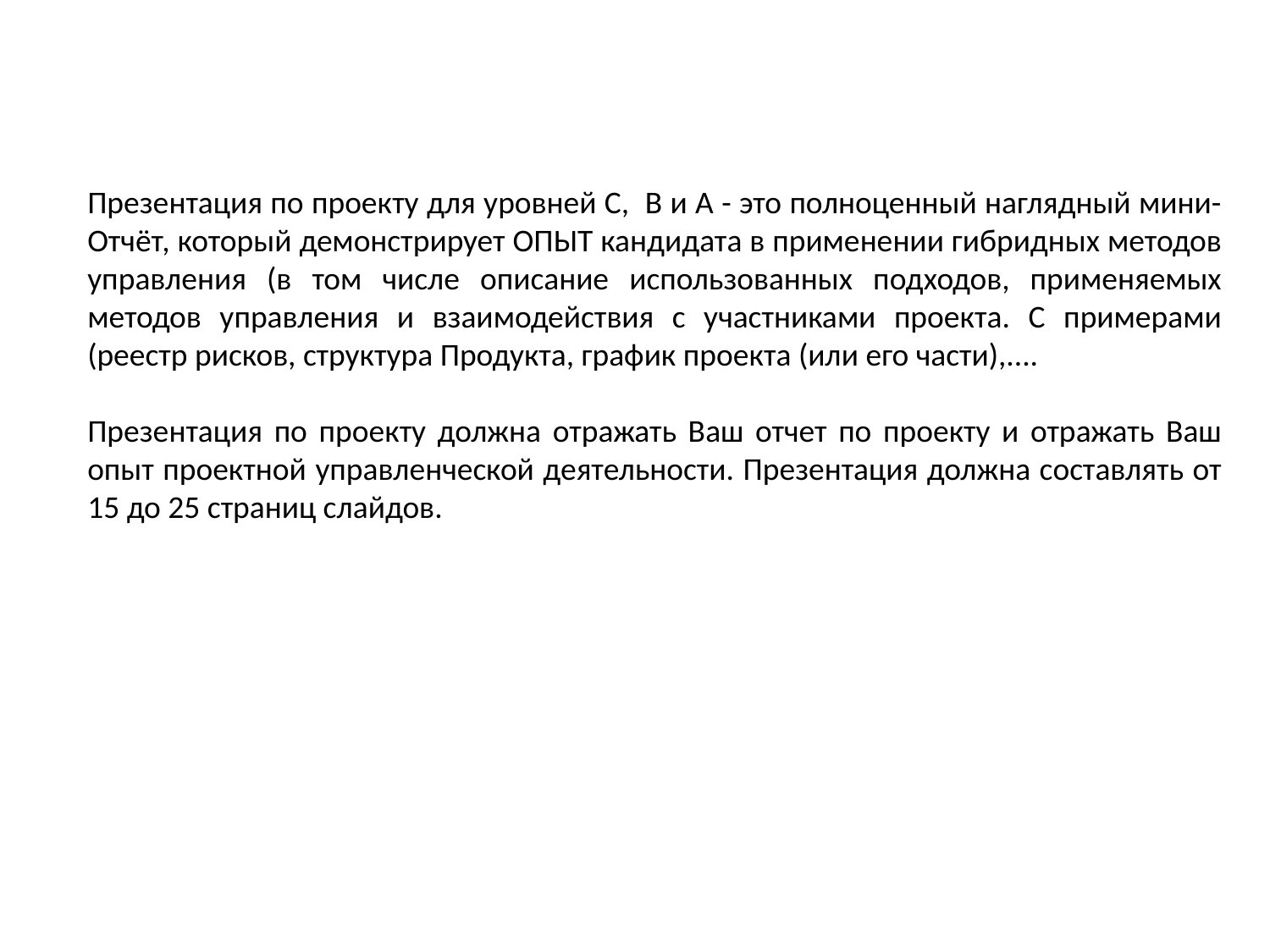

Презентация по проекту для уровней С,  B и А - это полноценный наглядный мини-Отчёт, который демонстрирует ОПЫТ кандидата в применении гибридных методов управления (в том числе описание использованных подходов, применяемых методов управления и взаимодействия с участниками проекта. С примерами (реестр рисков, структура Продукта, график проекта (или его части),....

Презентация по проекту должна отражать Ваш отчет по проекту и отражать Ваш опыт проектной управленческой деятельности. Презентация должна составлять от 15 до 25 страниц слайдов.